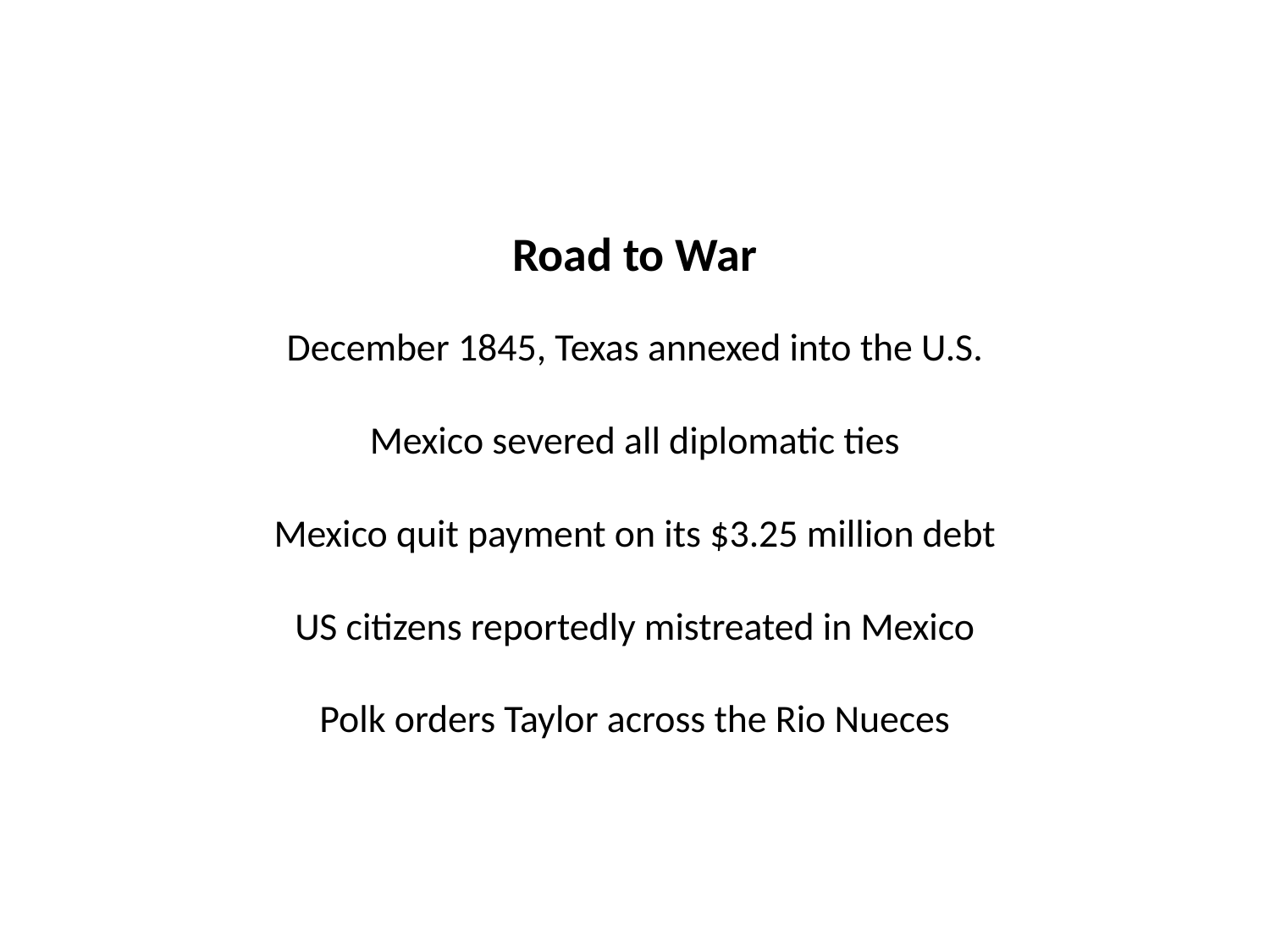

# Road to War December 1845, Texas annexed into the U.S. Mexico severed all diplomatic ties Mexico quit payment on its $3.25 million debt US citizens reportedly mistreated in Mexico Polk orders Taylor across the Rio Nueces